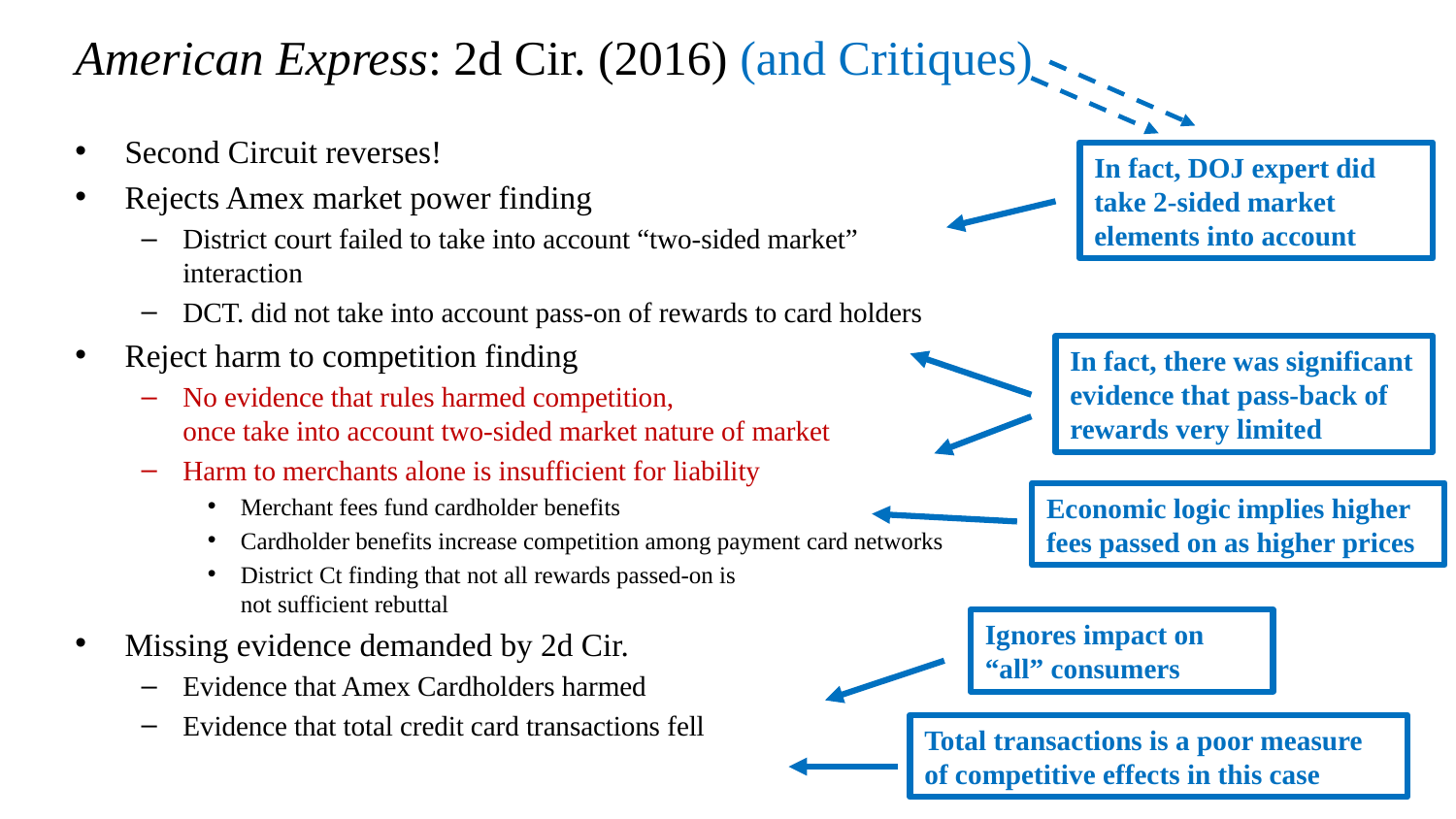

# American Express: 2d Cir. (2016) (and Critiques)
Second Circuit reverses!
Rejects Amex market power finding
District court failed to take into account “two-sided market” interaction
DCT. did not take into account pass-on of rewards to card holders
Reject harm to competition finding
No evidence that rules harmed competition,
once take into account two-sided market nature of market
Harm to merchants alone is insufficient for liability
Merchant fees fund cardholder benefits
Cardholder benefits increase competition among payment card networks
District Ct finding that not all rewards passed-on is
not sufficient rebuttal
Missing evidence demanded by 2d Cir.
Evidence that Amex Cardholders harmed
Evidence that total credit card transactions fell

In fact, DOJ expert did take 2-sided market elements into account
In fact, there was significant evidence that pass-back of rewards very limited
Economic logic implies higher fees passed on as higher prices
Ignores impact on “all” consumers
Total transactions is a poor measure of competitive effects in this case